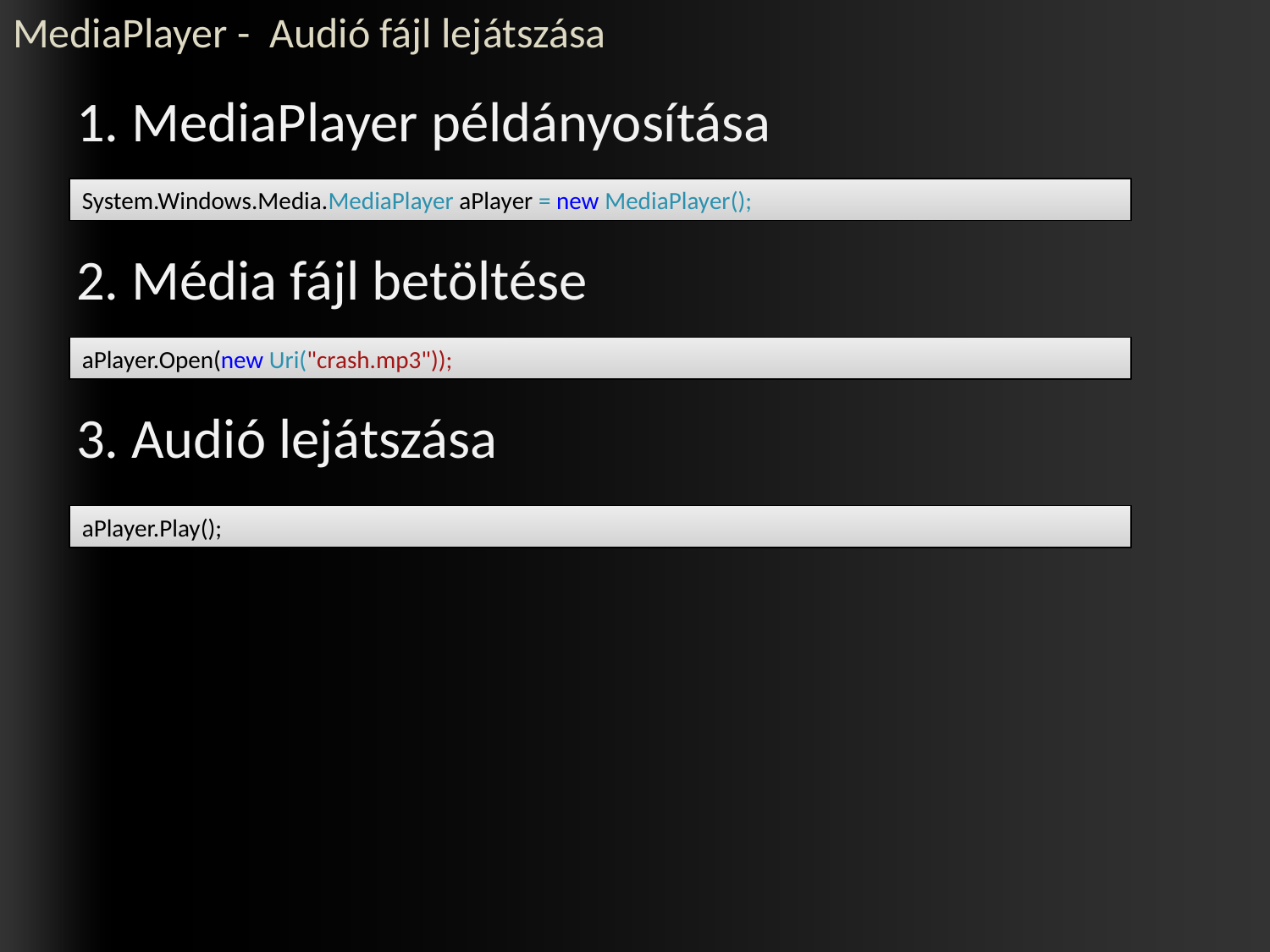

# MediaPlayer -  Audió fájl lejátszása
1. MediaPlayer példányosítása

2. Média fájl betöltése

3. Audió lejátszása
System.Windows.Media.MediaPlayer aPlayer = new MediaPlayer();
aPlayer.Open(new Uri("crash.mp3"));
aPlayer.Play();